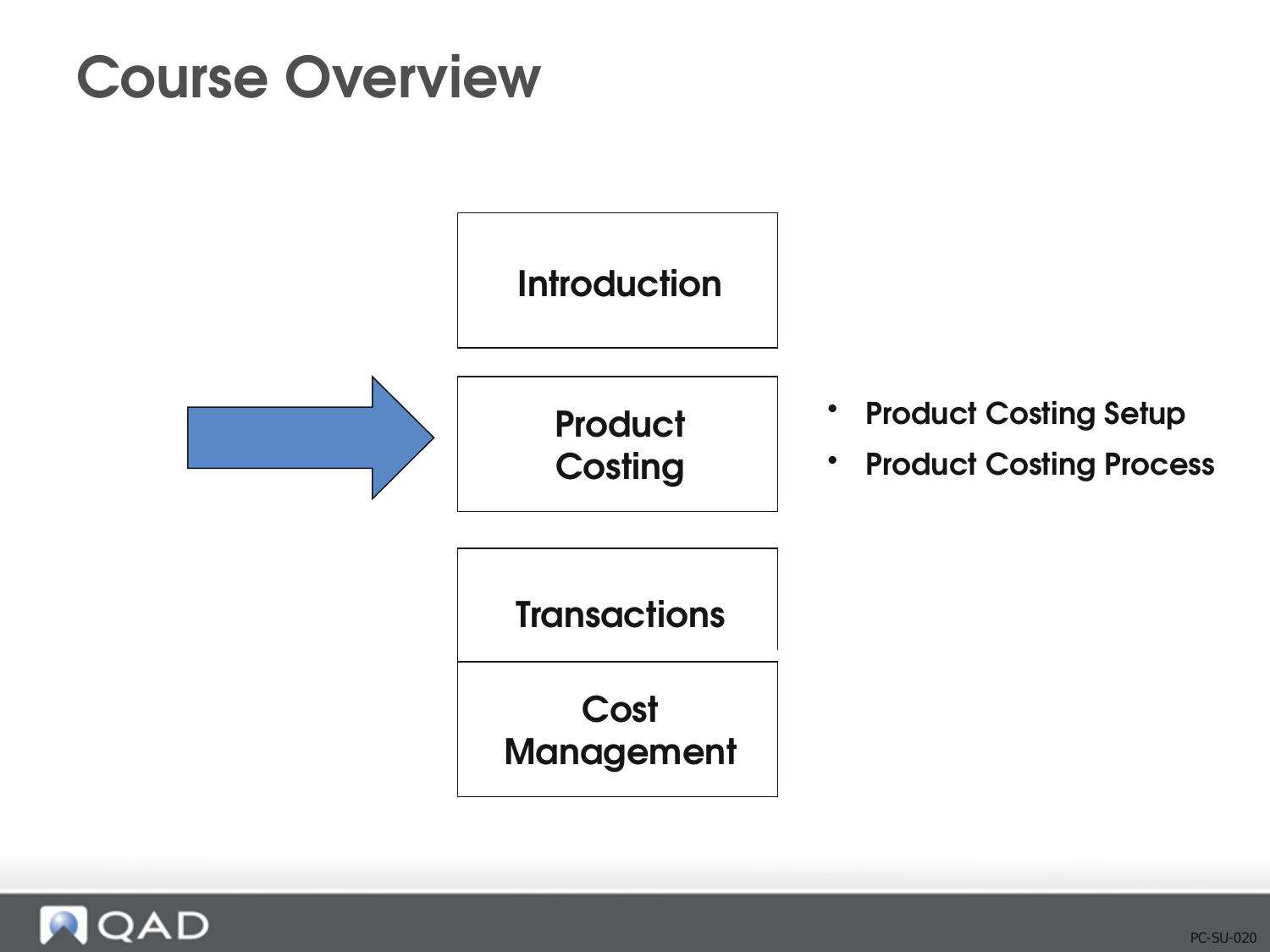

# Course Overview

Introduction

 Product Costing Setup
 Product Costing Process
Product Costing

Transactions

Cost Management
PC-SU-020